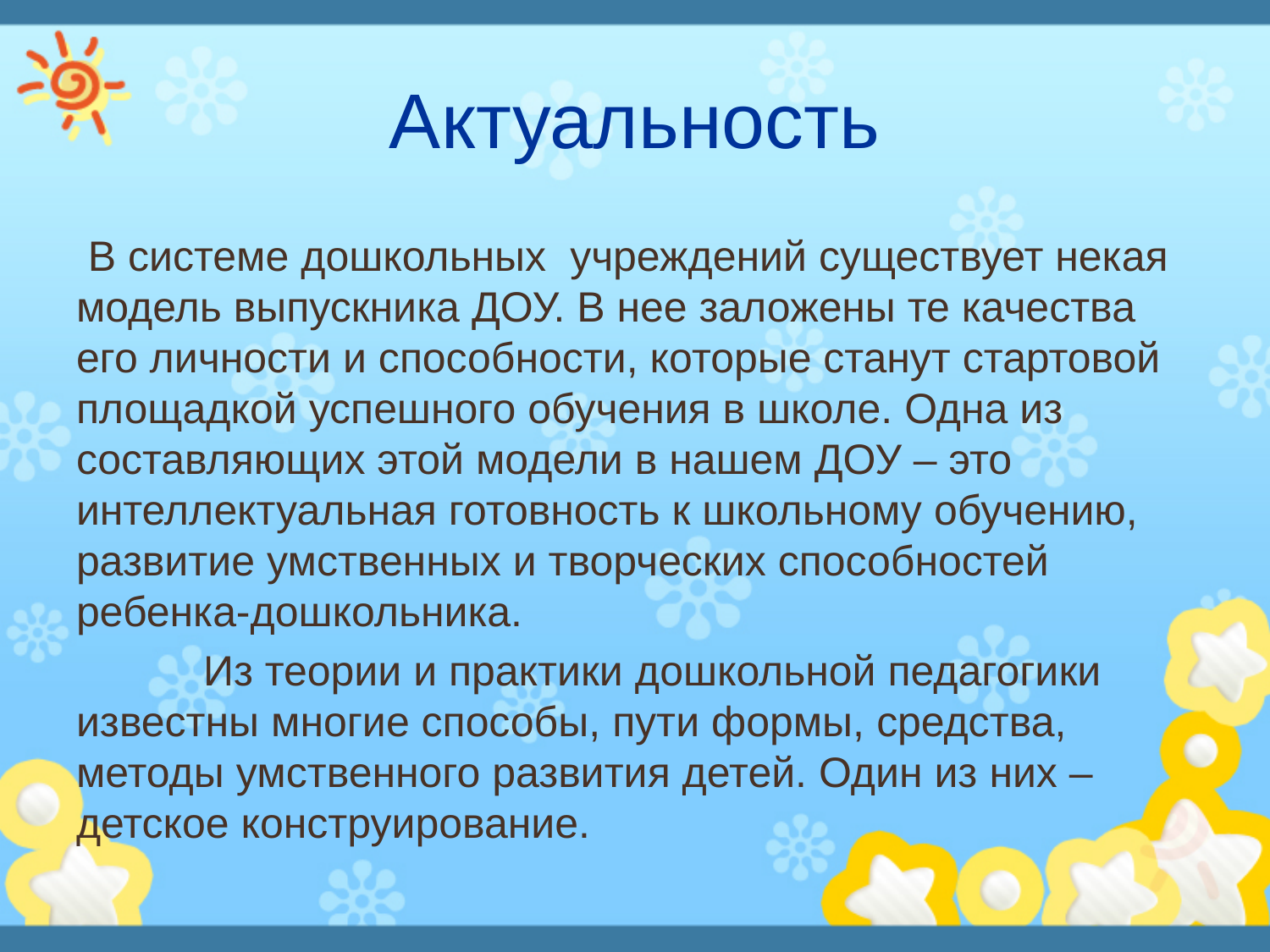

# Актуальность
 В системе дошкольных  учреждений существует некая модель выпускника ДОУ. В нее заложены те качества его личности и способности, которые станут стартовой площадкой успешного обучения в школе. Одна из составляющих этой модели в нашем ДОУ – это интеллектуальная готовность к школьному обучению, развитие умственных и творческих способностей ребенка-дошкольника.
	Из теории и практики дошкольной педагогики известны многие способы, пути формы, средства, методы умственного развития детей. Один из них – детское конструирование.